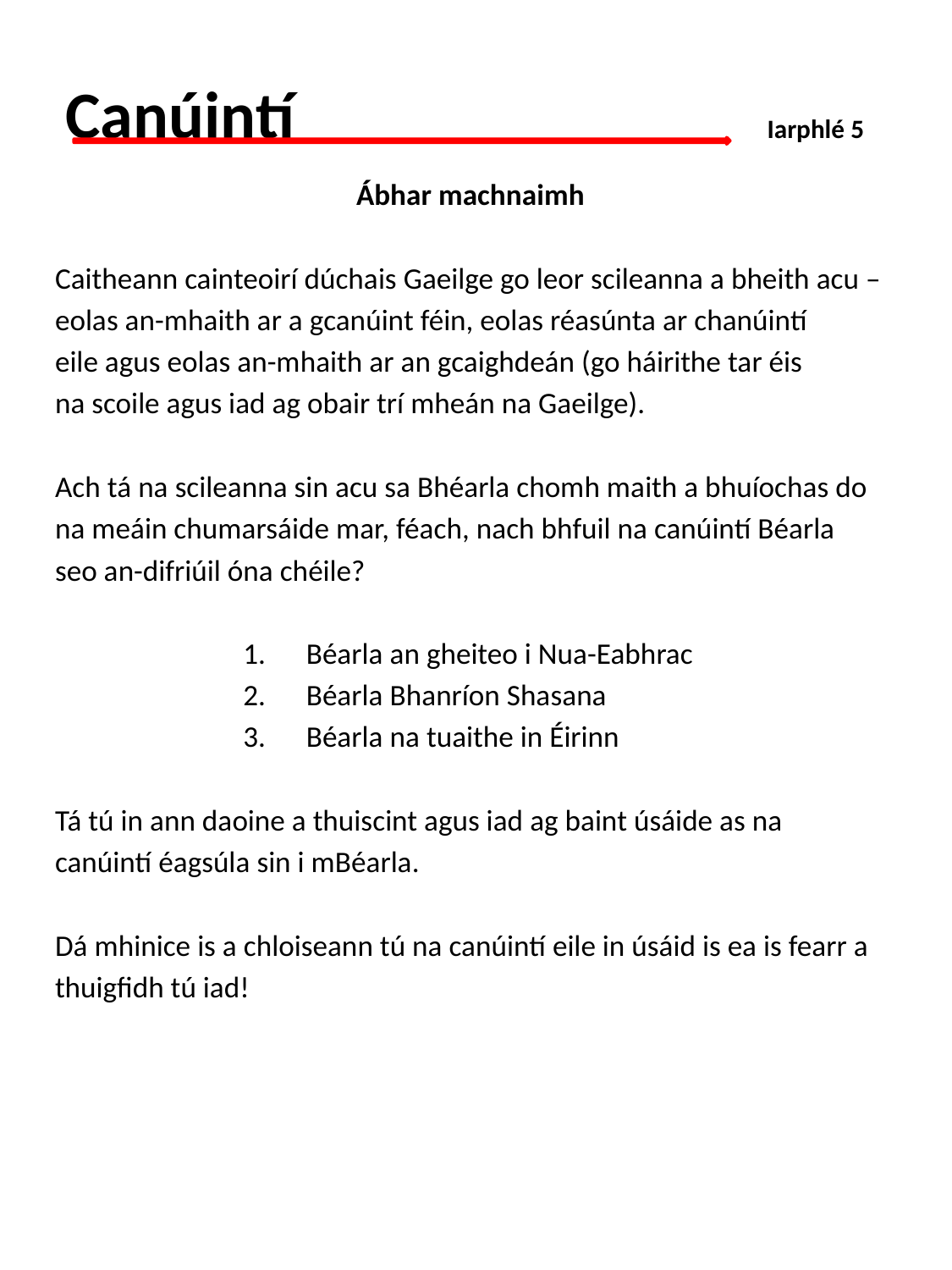

# Canúintí	    	     	     	       Iarphlé 5

Ábhar machnaimh

Caitheann cainteoirí dúchais Gaeilge go leor scileanna a bheith acu –
eolas an-mhaith ar a gcanúint féin, eolas réasúnta ar chanúintí
eile agus eolas an-mhaith ar an gcaighdeán (go háirithe tar éis
na scoile agus iad ag obair trí mheán na Gaeilge).

Ach tá na scileanna sin acu sa Bhéarla chomh maith a bhuíochas do
na meáin chumarsáide mar, féach, nach bhfuil na canúintí Béarla
seo an-difriúil óna chéile?

Béarla an gheiteo i Nua-Eabhrac
Béarla Bhanríon Shasana
Béarla na tuaithe in Éirinn

Tá tú in ann daoine a thuiscint agus iad ag baint úsáide as na
canúintí éagsúla sin i mBéarla.

Dá mhinice is a chloiseann tú na canúintí eile in úsáid is ea is fearr a
thuigfidh tú iad!